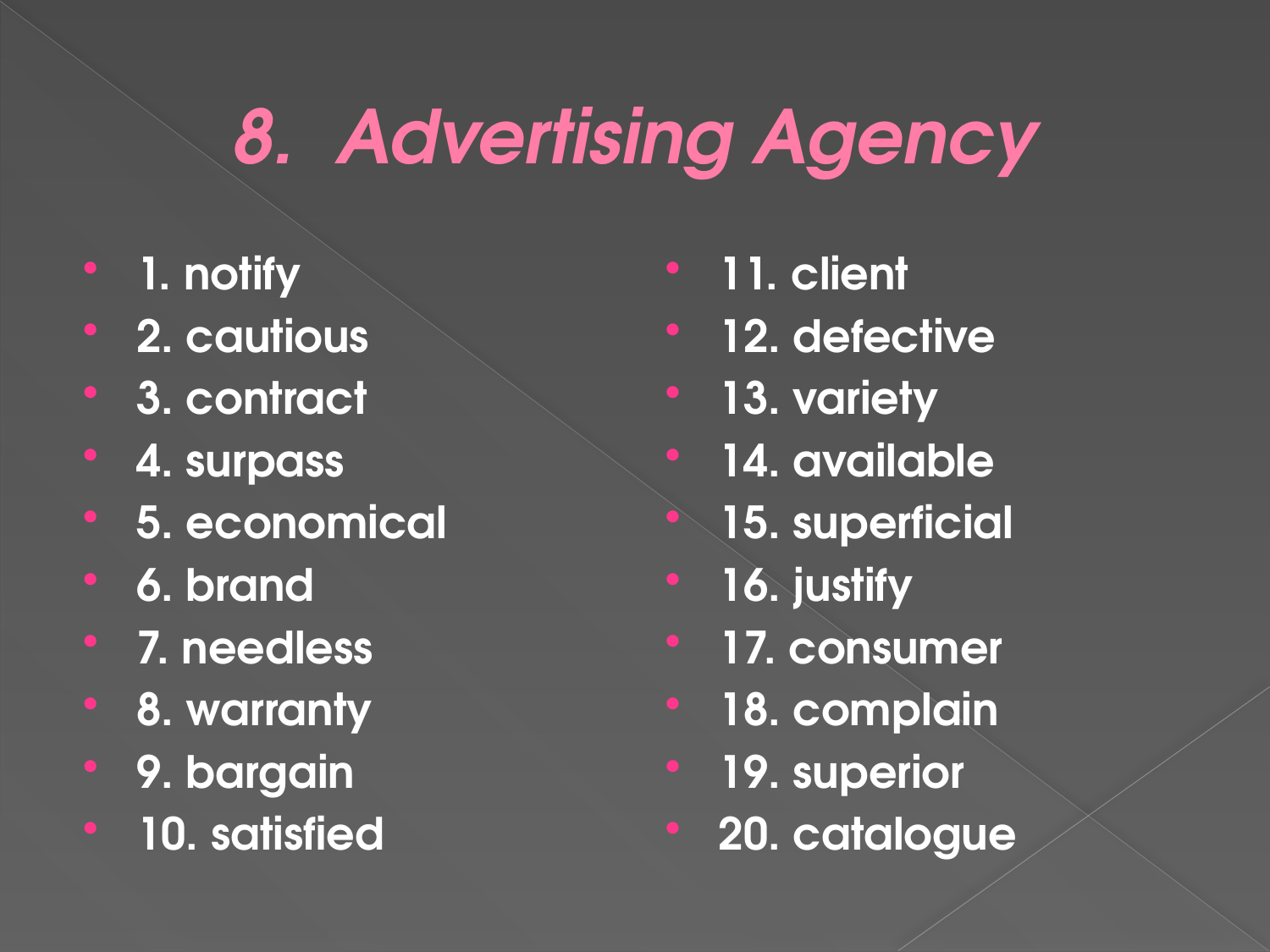

# 8.  Advertising Agency
1. notify
2. cautious
3. contract
4. surpass
5. economical
6. brand
7. needless
8. warranty
9. bargain
10. satisfied
11. client
12. defective
13. variety
14. available
15. superficial
16. justify
17. consumer
18. complain
19. superior
20. catalogue